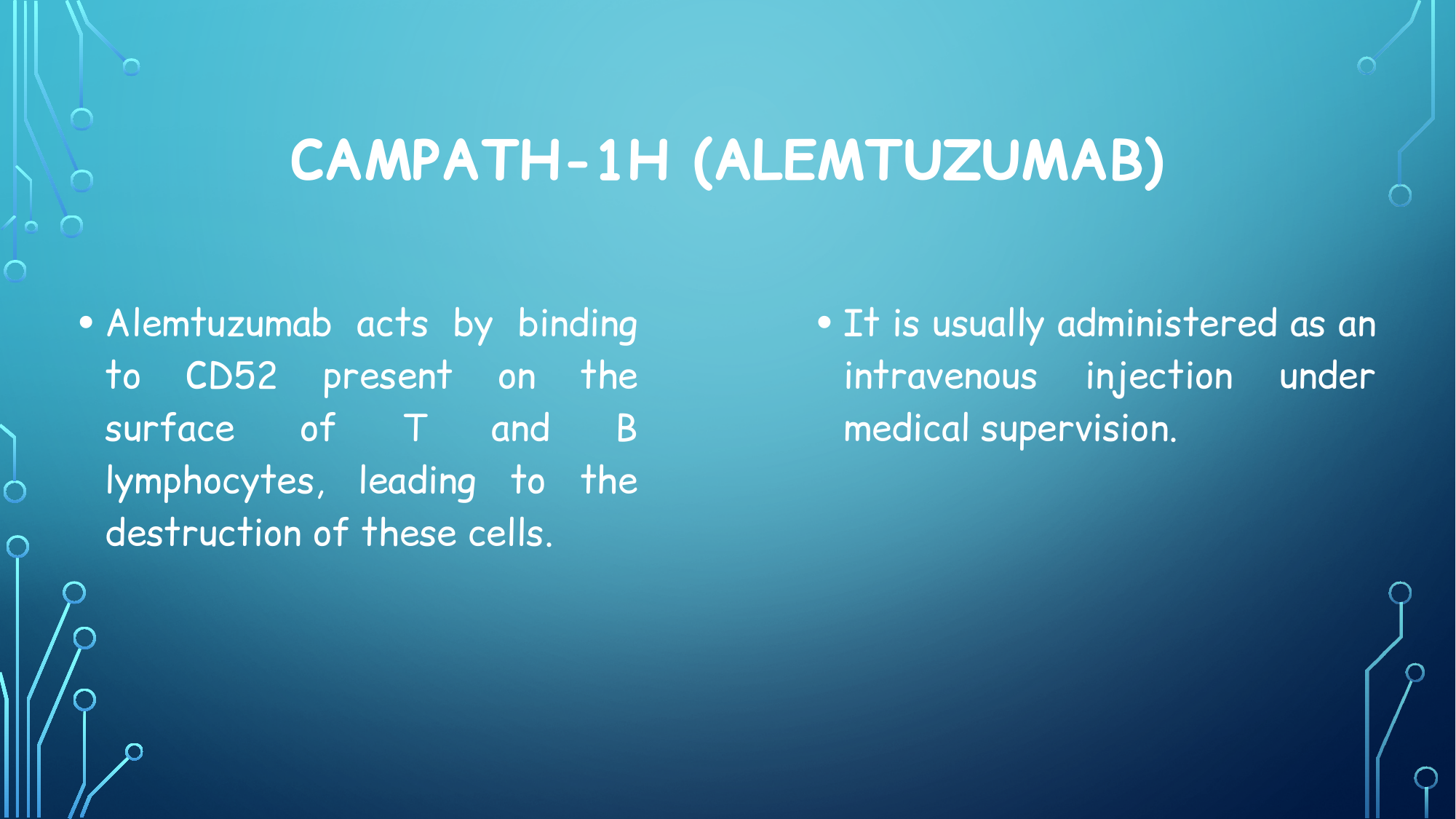

# Campath-1H (Alemtuzumab)
Alemtuzumab acts by binding to CD52 present on the surface of T and B lymphocytes, leading to the destruction of these cells.
It is usually administered as an intravenous injection under medical supervision.